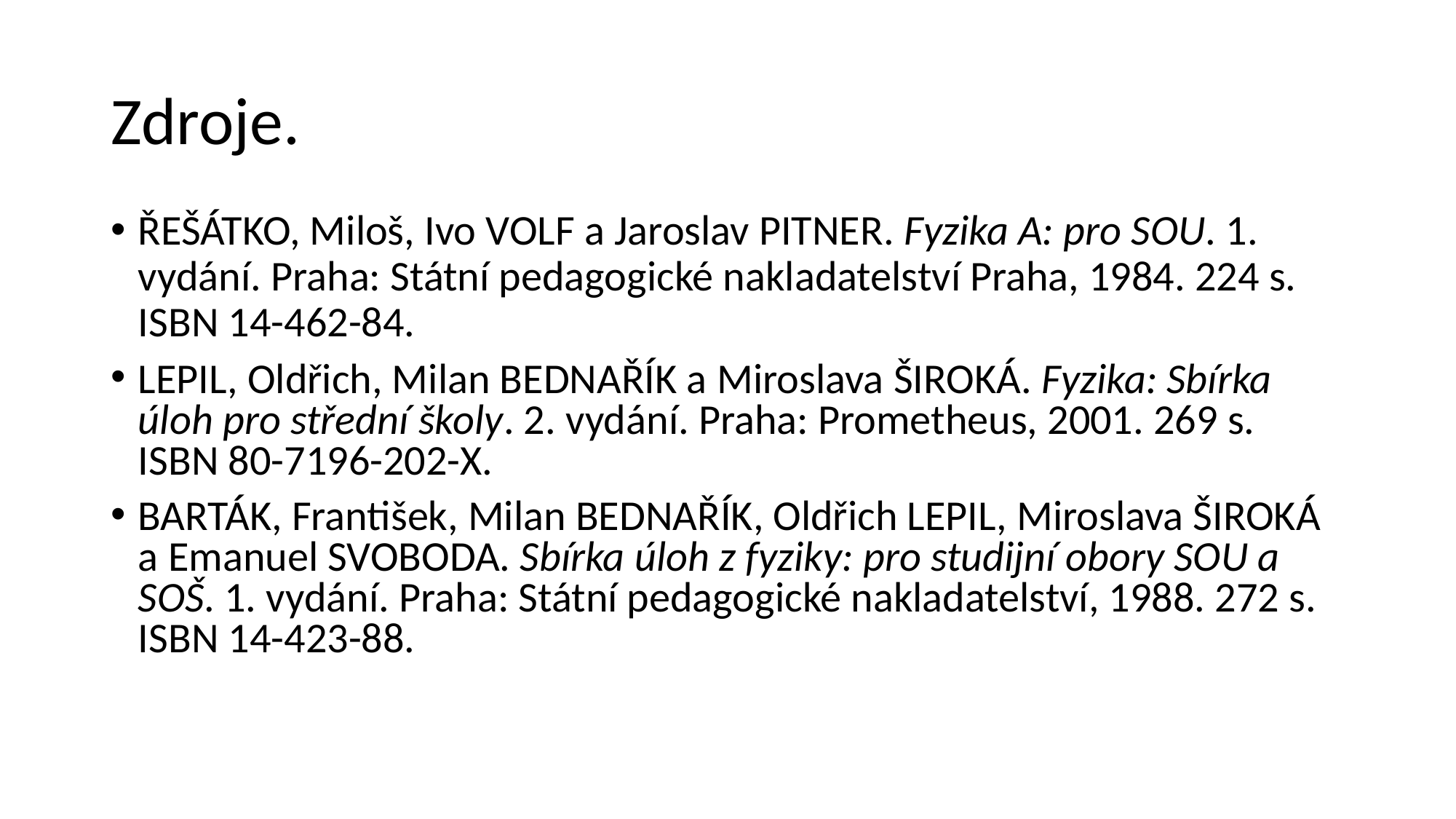

# Zdroje.
ŘEŠÁTKO, Miloš, Ivo VOLF a Jaroslav PITNER. Fyzika A: pro SOU. 1. vydání. Praha: Státní pedagogické nakladatelství Praha, 1984. 224 s. ISBN 14-462-84.
LEPIL, Oldřich, Milan BEDNAŘÍK a Miroslava ŠIROKÁ. Fyzika: Sbírka úloh pro střední školy. 2. vydání. Praha: Prometheus, 2001. 269 s. ISBN 80-7196-202-X.
BARTÁK, František, Milan BEDNAŘÍK, Oldřich LEPIL, Miroslava ŠIROKÁ a Emanuel SVOBODA. Sbírka úloh z fyziky: pro studijní obory SOU a SOŠ. 1. vydání. Praha: Státní pedagogické nakladatelství, 1988. 272 s. ISBN 14-423-88.